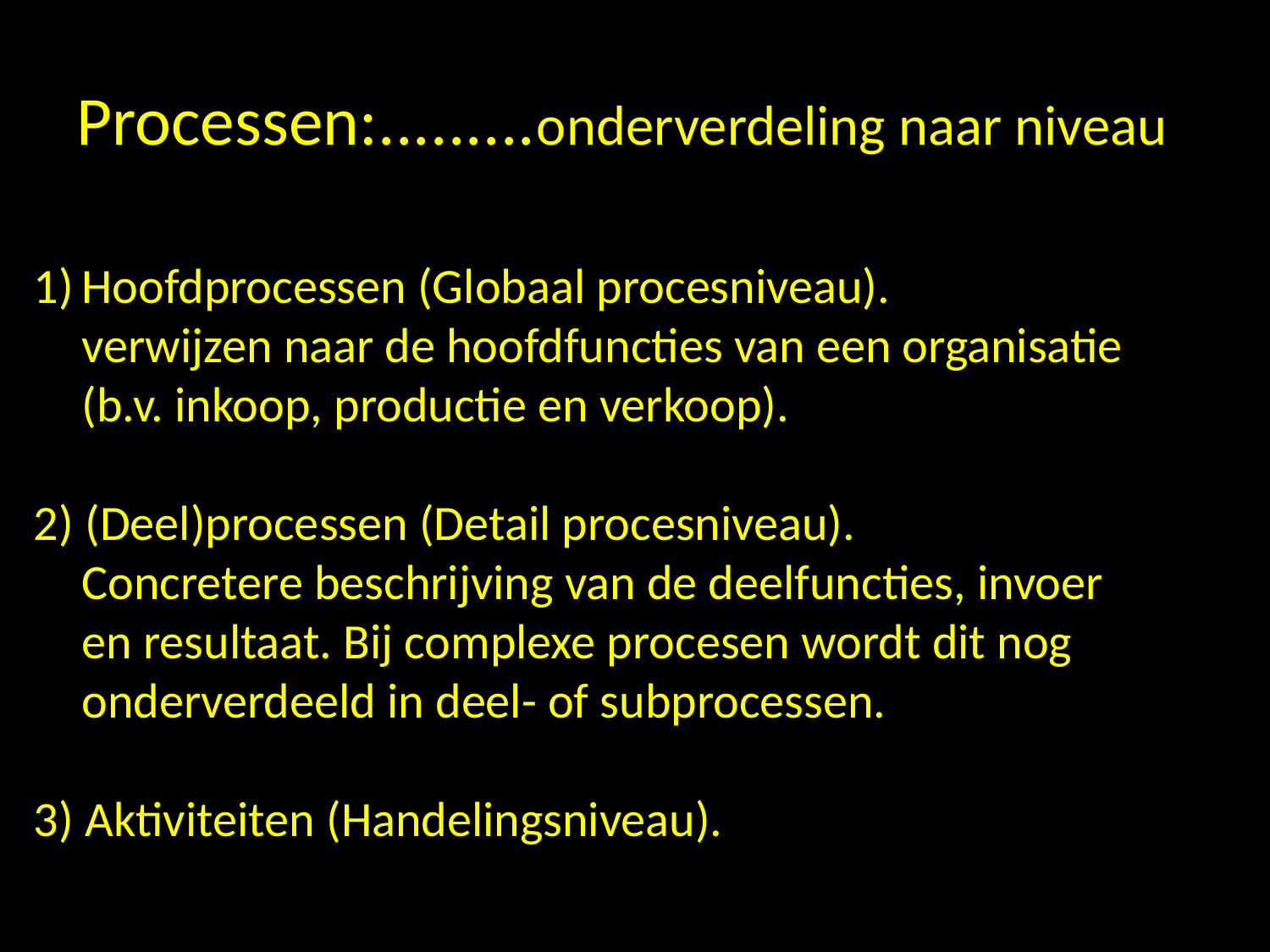

# Processen:.........onderverdeling naar niveau
Hoofdprocessen (Globaal procesniveau).
	verwijzen naar de hoofdfuncties van een organisatie
	(b.v. inkoop, productie en verkoop).

2) (Deel)processen (Detail procesniveau).
	Concretere beschrijving van de deelfuncties, invoer
	en resultaat. Bij complexe procesen wordt dit nog
	onderverdeeld in deel- of subprocessen.

3) Aktiviteiten (Handelingsniveau).